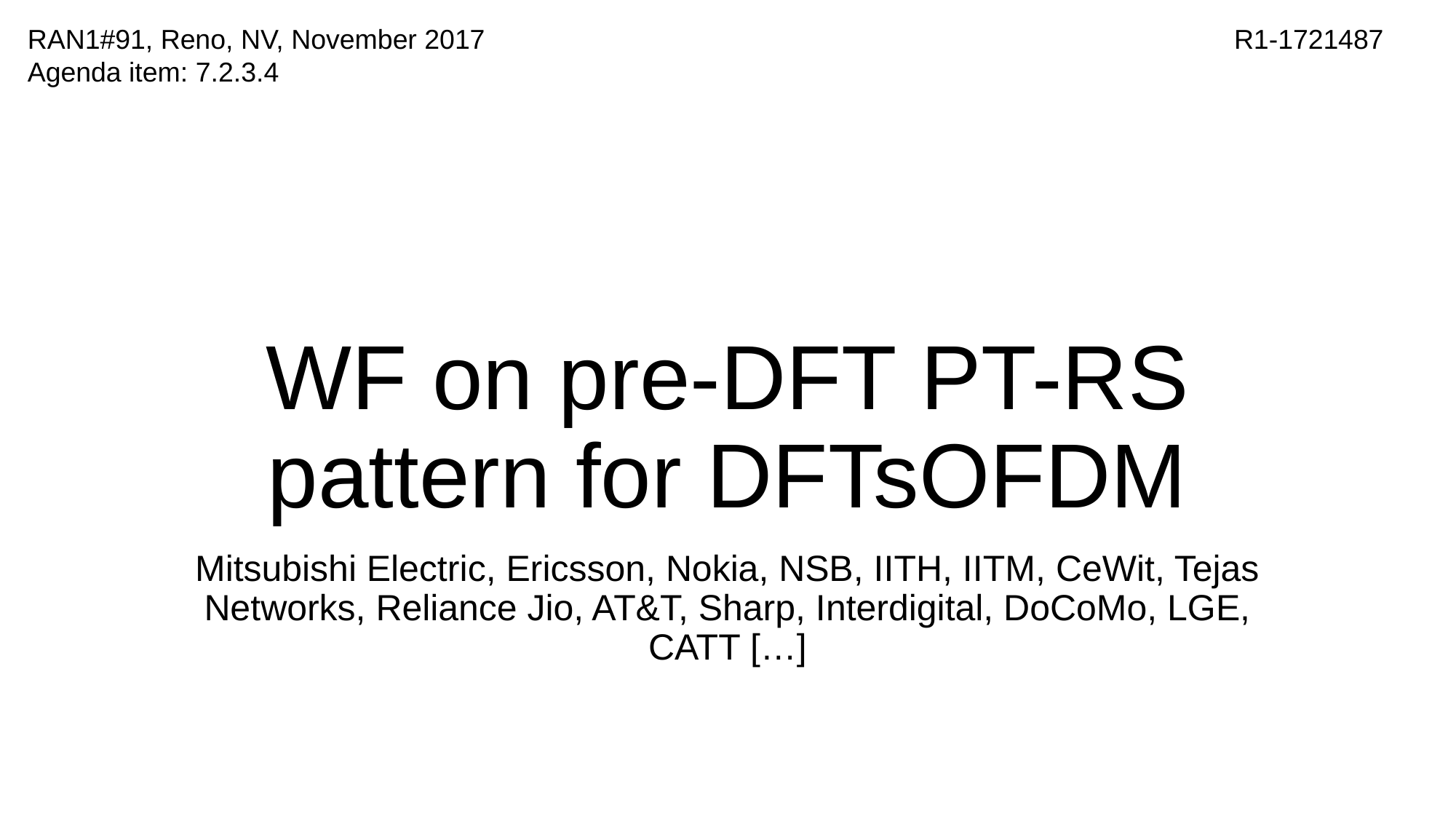

RAN1#91, Reno, NV, November 2017
Agenda item: 7.2.3.4
R1-1721487
# WF on pre-DFT PT-RS pattern for DFTsOFDM
Mitsubishi Electric, Ericsson, Nokia, NSB, IITH, IITM, CeWit, Tejas Networks, Reliance Jio, AT&T, Sharp, Interdigital, DoCoMo, LGE, CATT […]